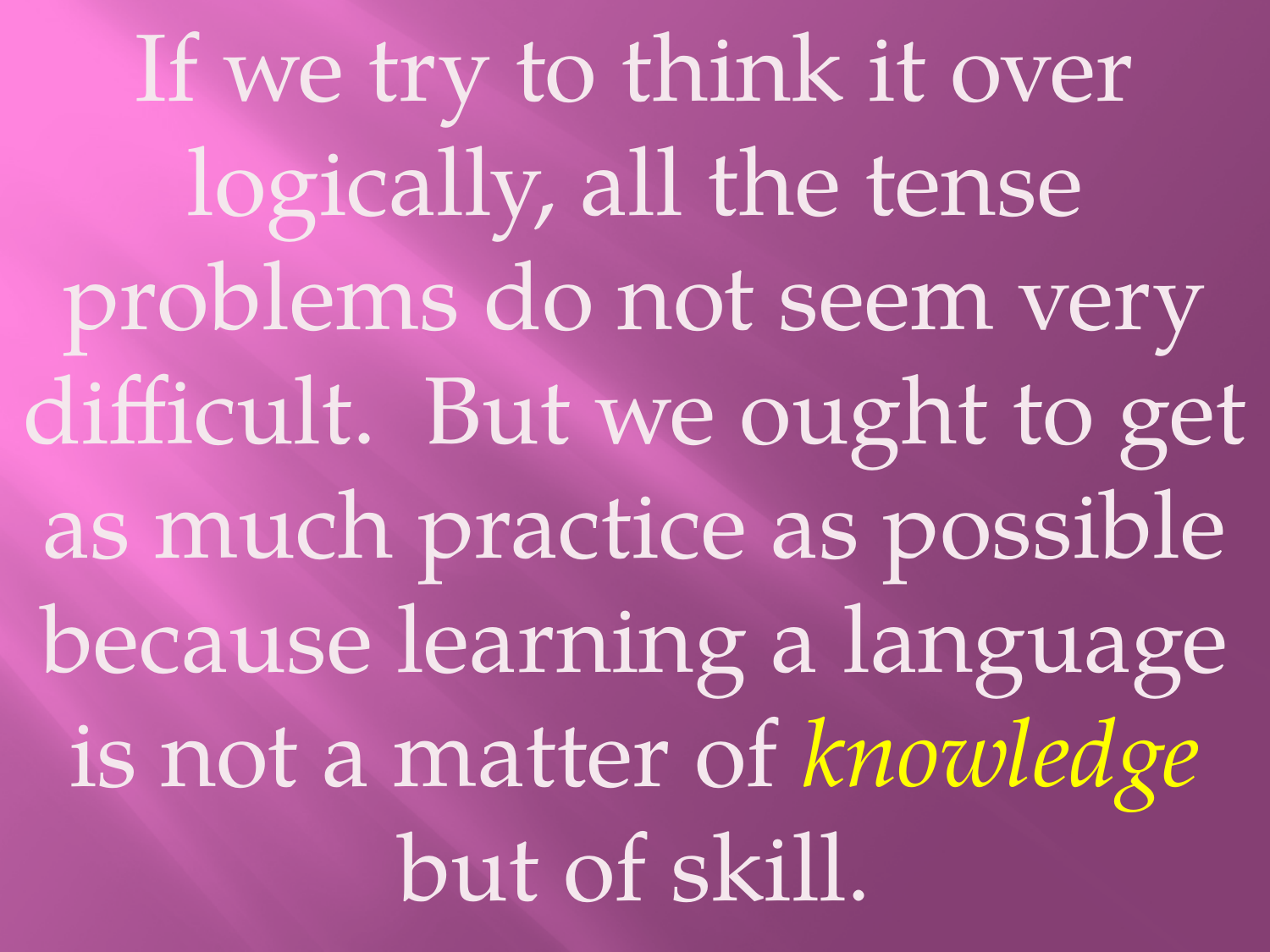

If we try to think it over logically, all the tense problems do not seem very difficult.  But we ought to get as much practice as possible because learning a language is not a matter of knowledge but of skill.